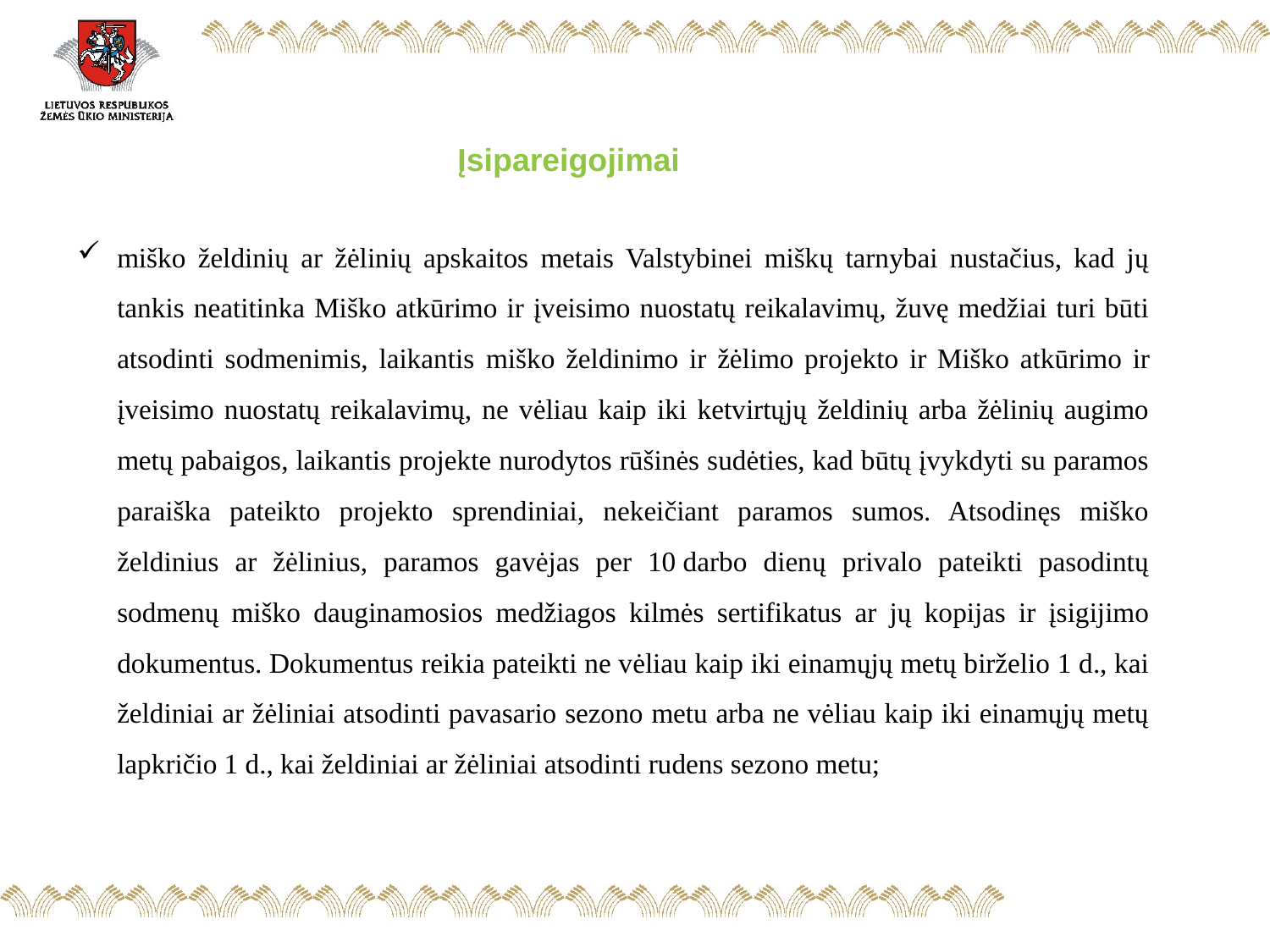

Įsipareigojimai
miško želdinių ar žėlinių apskaitos metais Valstybinei miškų tarnybai nustačius, kad jų tankis neatitinka Miško atkūrimo ir įveisimo nuostatų reikalavimų, žuvę medžiai turi būti atsodinti sodmenimis, laikantis miško želdinimo ir žėlimo projekto ir Miško atkūrimo ir įveisimo nuostatų reikalavimų, ne vėliau kaip iki ketvirtųjų želdinių arba žėlinių augimo metų pabaigos, laikantis projekte nurodytos rūšinės sudėties, kad būtų įvykdyti su paramos paraiška pateikto projekto sprendiniai, nekeičiant paramos sumos. Atsodinęs miško želdinius ar žėlinius, paramos gavėjas per 10 darbo dienų privalo pateikti pasodintų sodmenų miško dauginamosios medžiagos kilmės sertifikatus ar jų kopijas ir įsigijimo dokumentus. Dokumentus reikia pateikti ne vėliau kaip iki einamųjų metų birželio 1 d., kai želdiniai ar žėliniai atsodinti pavasario sezono metu arba ne vėliau kaip iki einamųjų metų lapkričio 1 d., kai želdiniai ar žėliniai atsodinti rudens sezono metu;